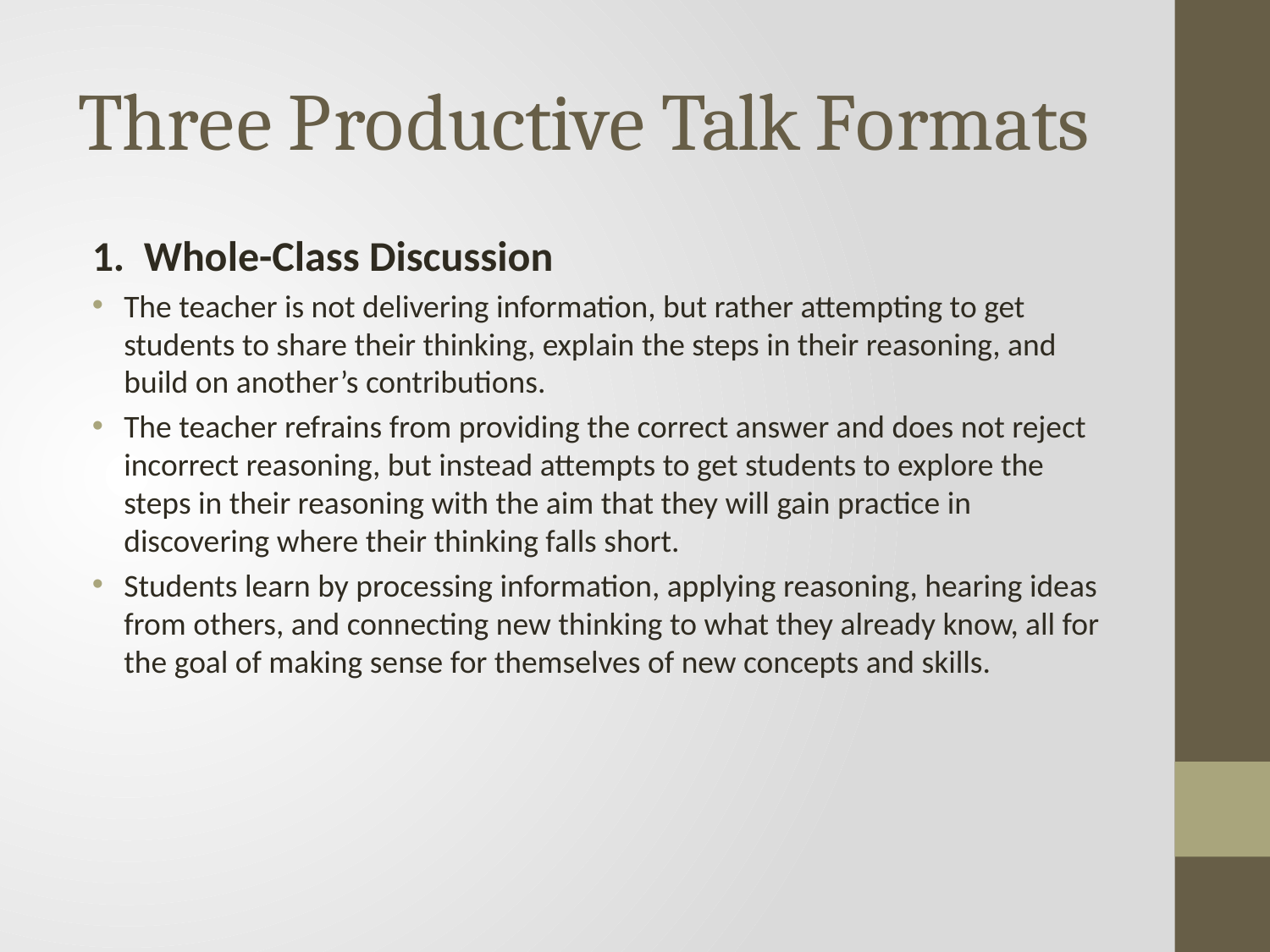

# Three Productive Talk Formats
1.  Whole-Class Discussion
The teacher is not delivering information, but rather attempting to get students to share their thinking, explain the steps in their reasoning, and build on another’s contributions.
The teacher refrains from providing the correct answer and does not reject incorrect reasoning, but instead attempts to get students to explore the steps in their reasoning with the aim that they will gain practice in discovering where their thinking falls short.
Students learn by processing information, applying reasoning, hearing ideas from others, and connecting new thinking to what they already know, all for the goal of making sense for themselves of new concepts and skills.